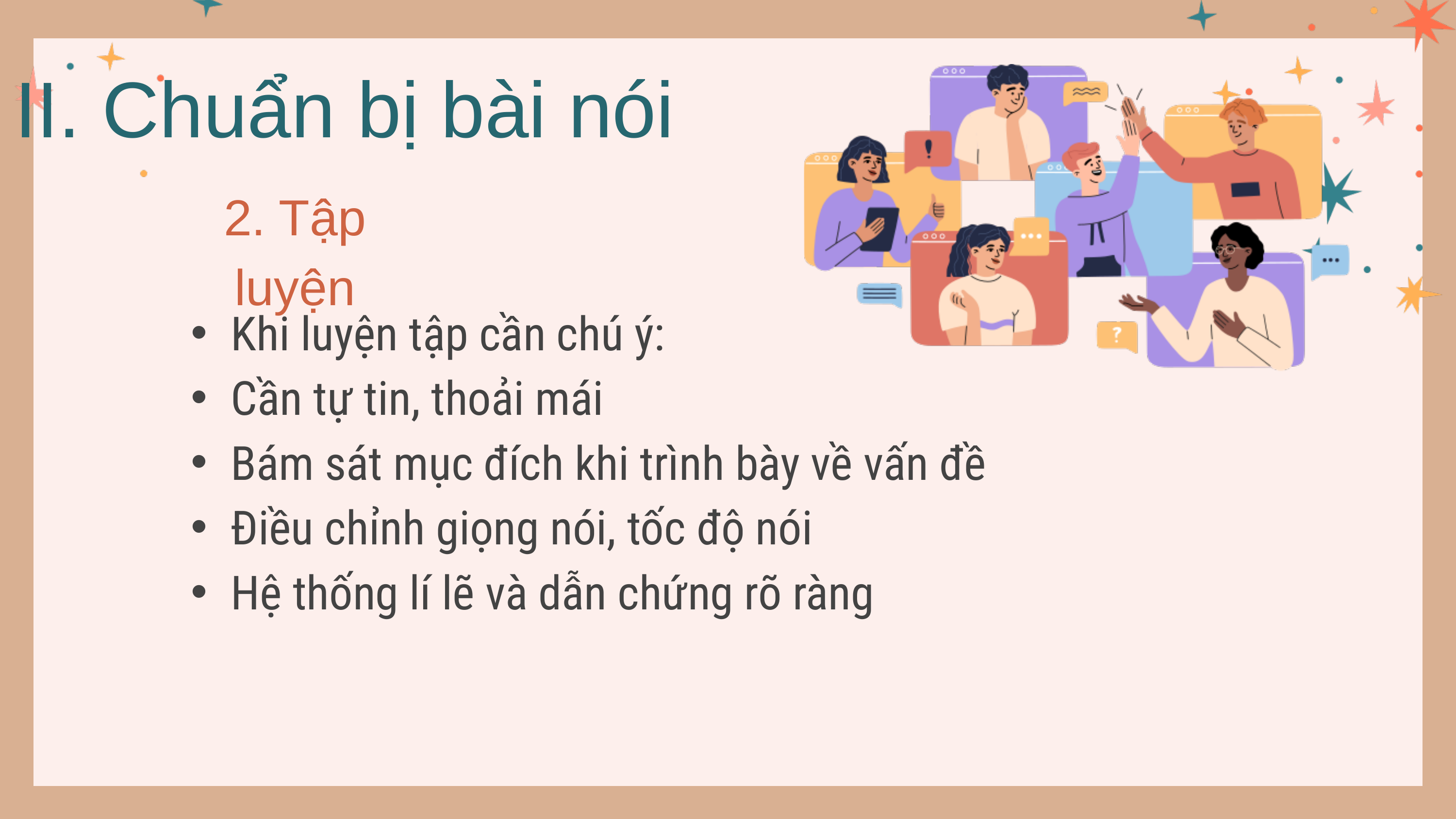

II. Chuẩn bị bài nói

2. Tập luyện
Khi luyện tập cần chú ý:
Cần tự tin, thoải mái
Bám sát mục đích khi trình bày về vấn đề
Điều chỉnh giọng nói, tốc độ nói
Hệ thống lí lẽ và dẫn chứng rõ ràng